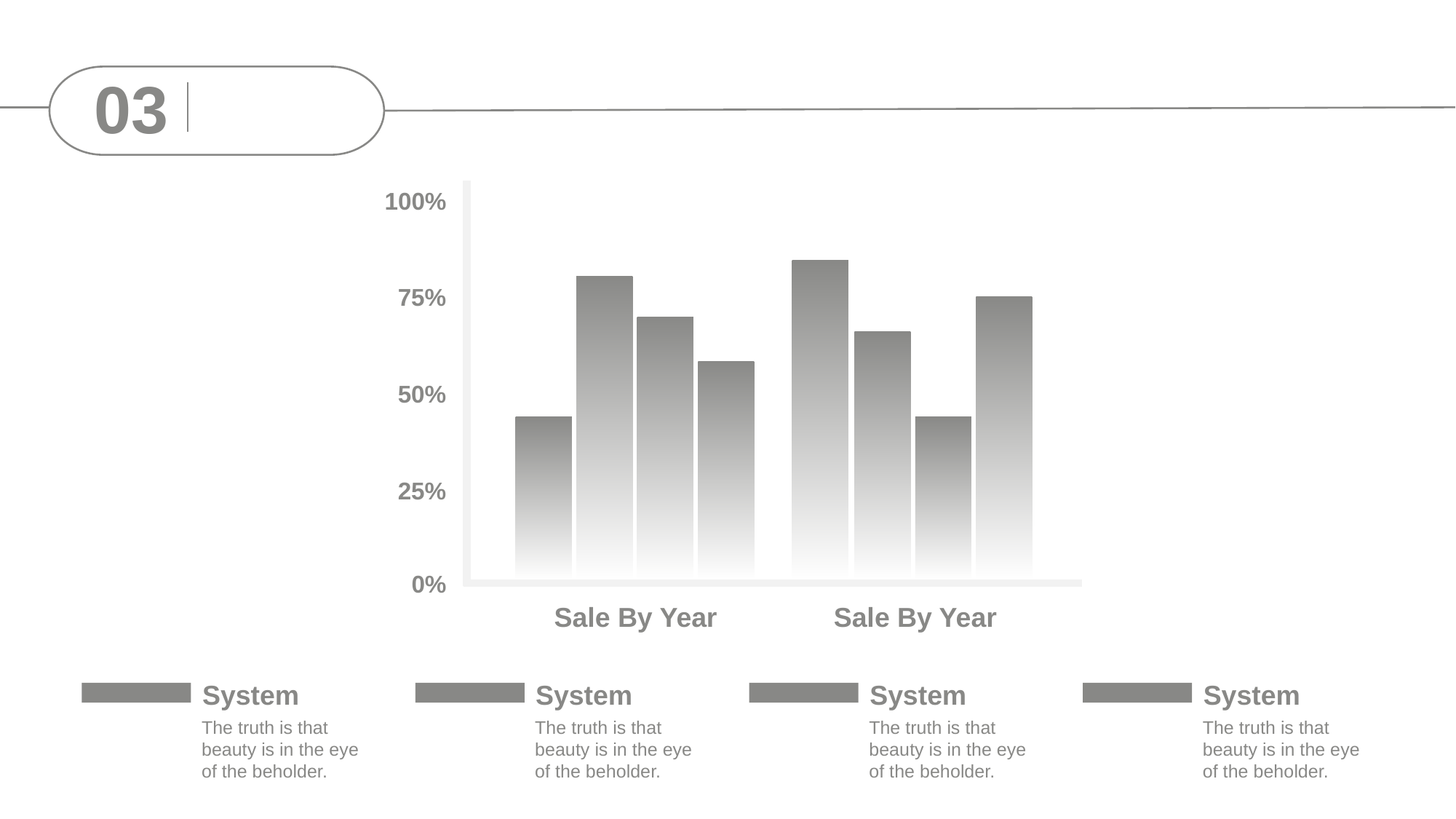

03
100%
75%
50%
25%
0%

Sale By Year
Sale By Year
System
The truth is that beauty is in the eye of the beholder.
System
The truth is that beauty is in the eye of the beholder.
System
The truth is that beauty is in the eye of the beholder.
System
The truth is that beauty is in the eye of the beholder.